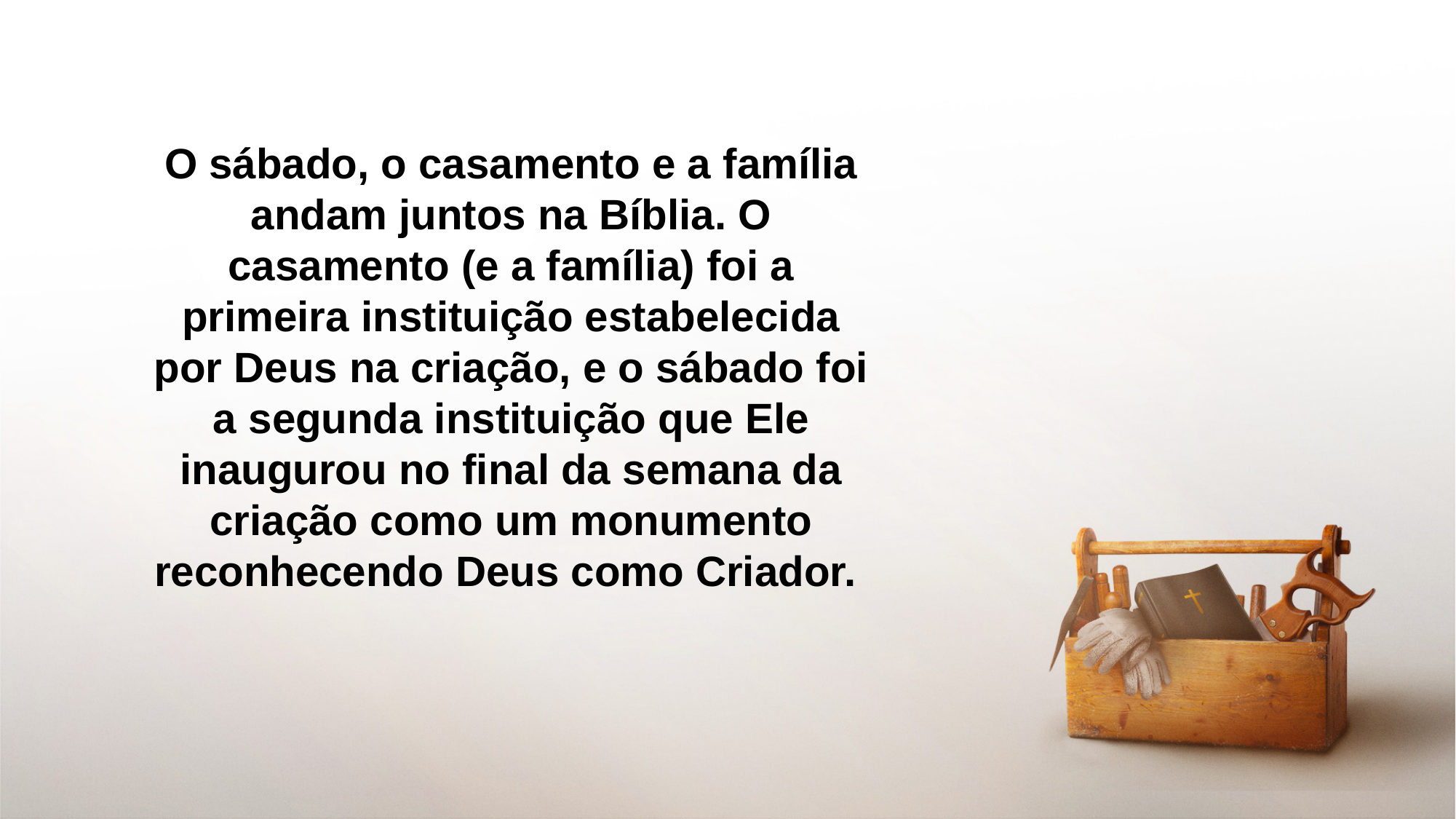

O sábado, o casamento e a família andam juntos na Bíblia. O casamento (e a família) foi a primeira instituição estabelecida por Deus na criação, e o sábado foi a segunda instituição que Ele inaugurou no final da semana da criação como um monumento reconhecendo Deus como Criador.